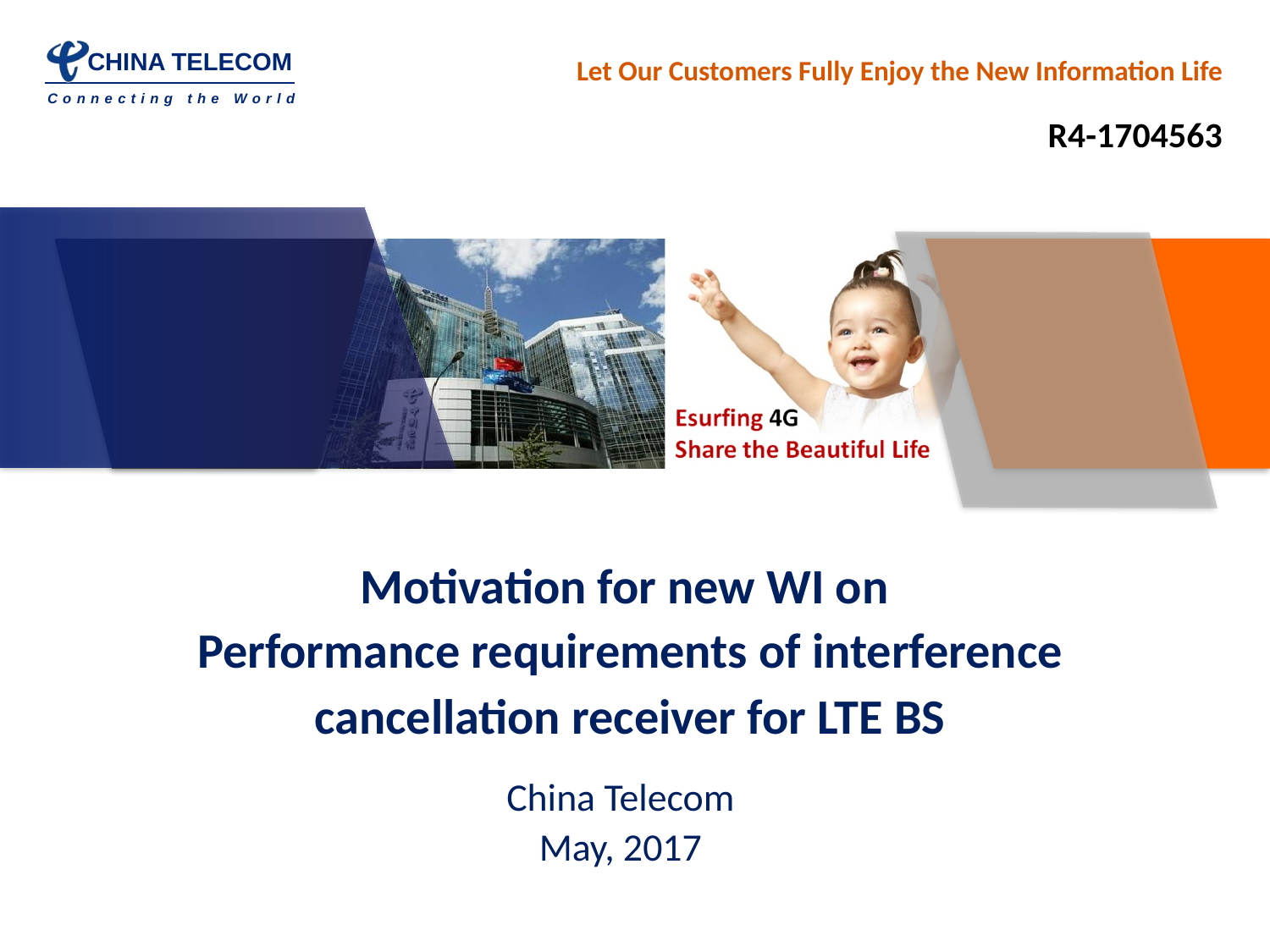

R4-1704563
# Motivation for new WI on Performance requirements of interference cancellation receiver for LTE BS
China Telecom
May, 2017